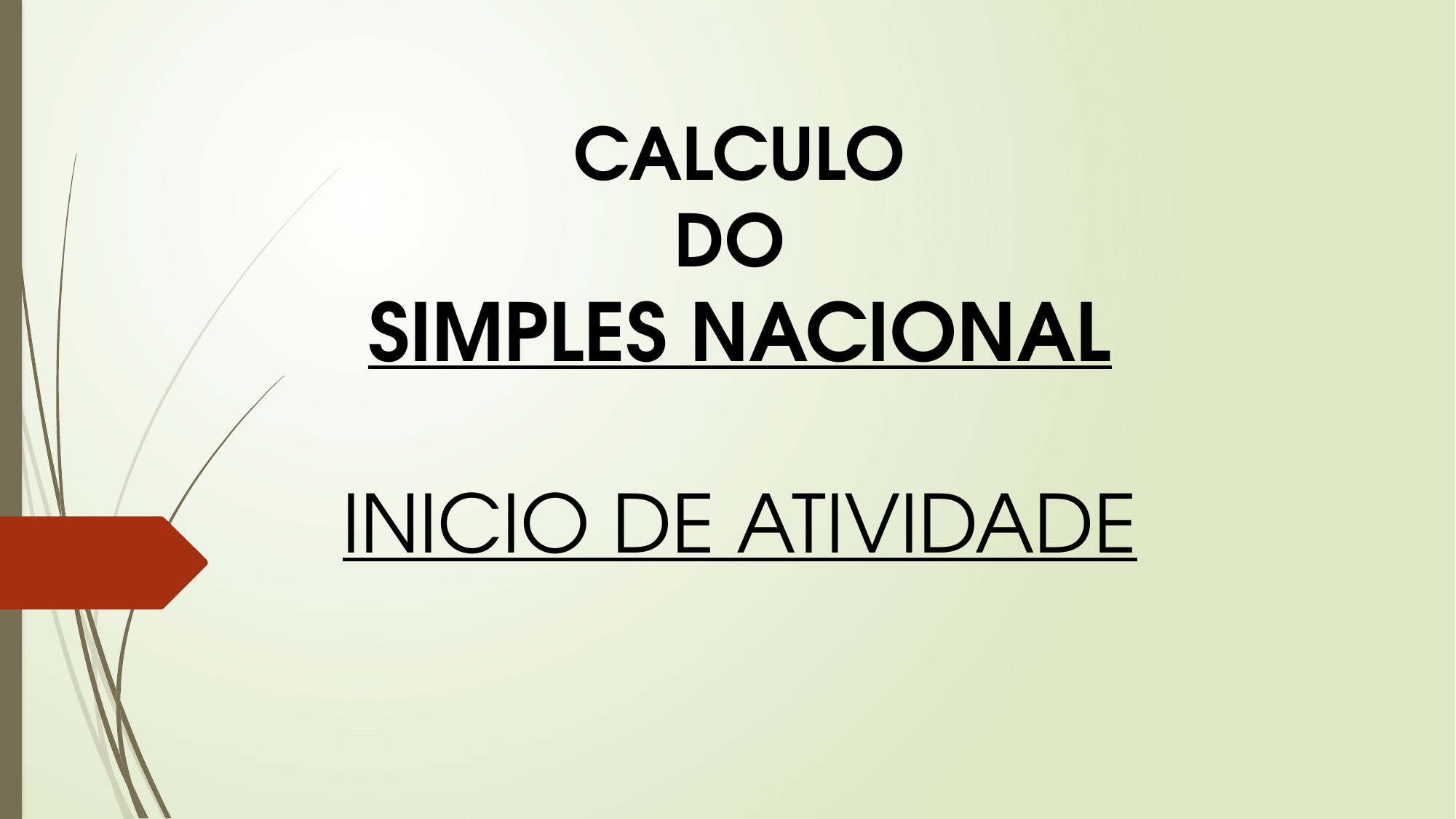

# CALCULO DO SIMPLES NACIONAL INICIO DE ATIVIDADE